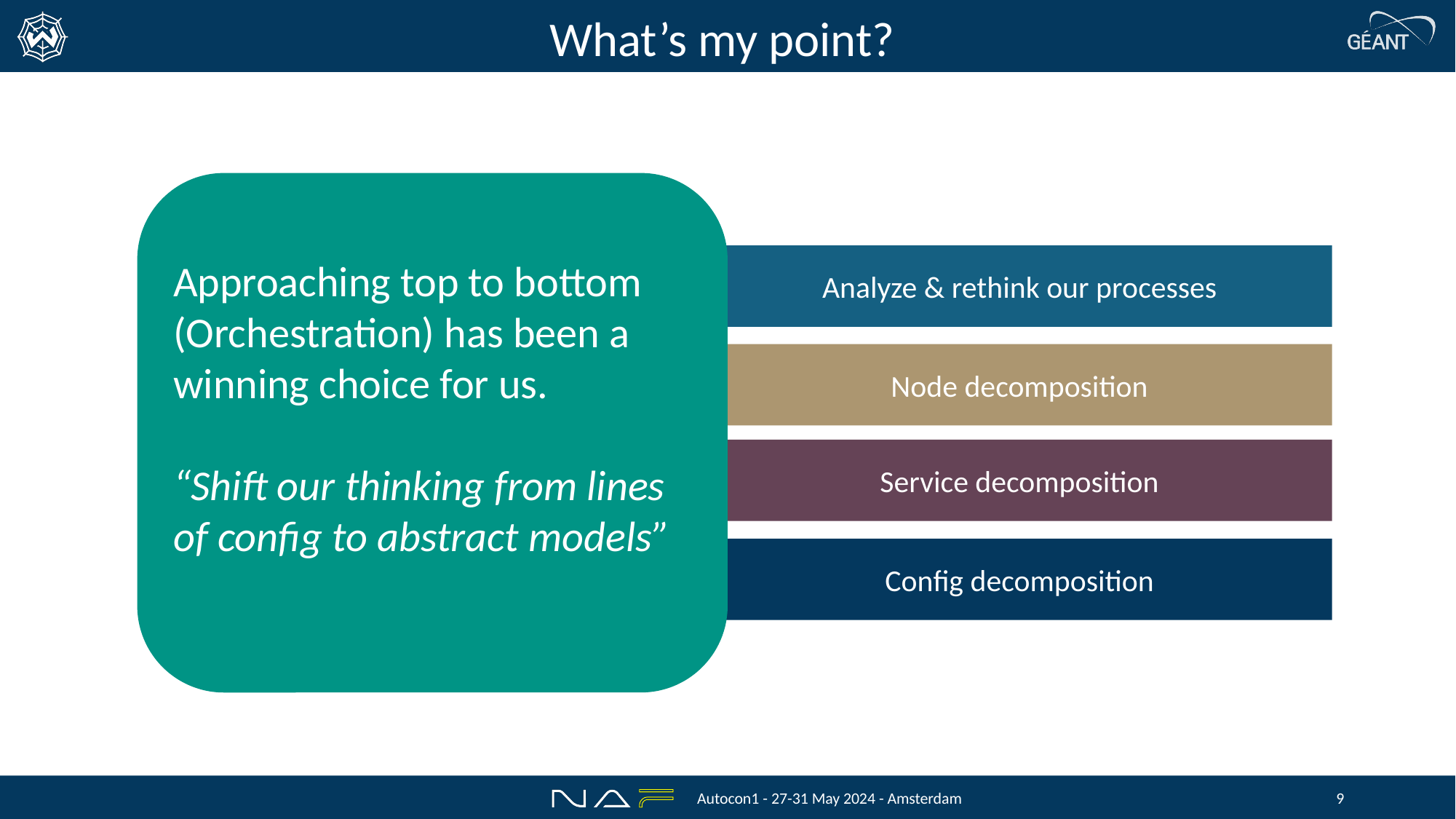

# What’s my point?
Approaching top to bottom (Orchestration) has been a winning choice for us.

“Shift our thinking from lines of config to abstract models”

Analyze & rethink our processes
Node decomposition
Service decomposition
Config decomposition
Autocon1 - 27-31 May 2024 - Amsterdam
9